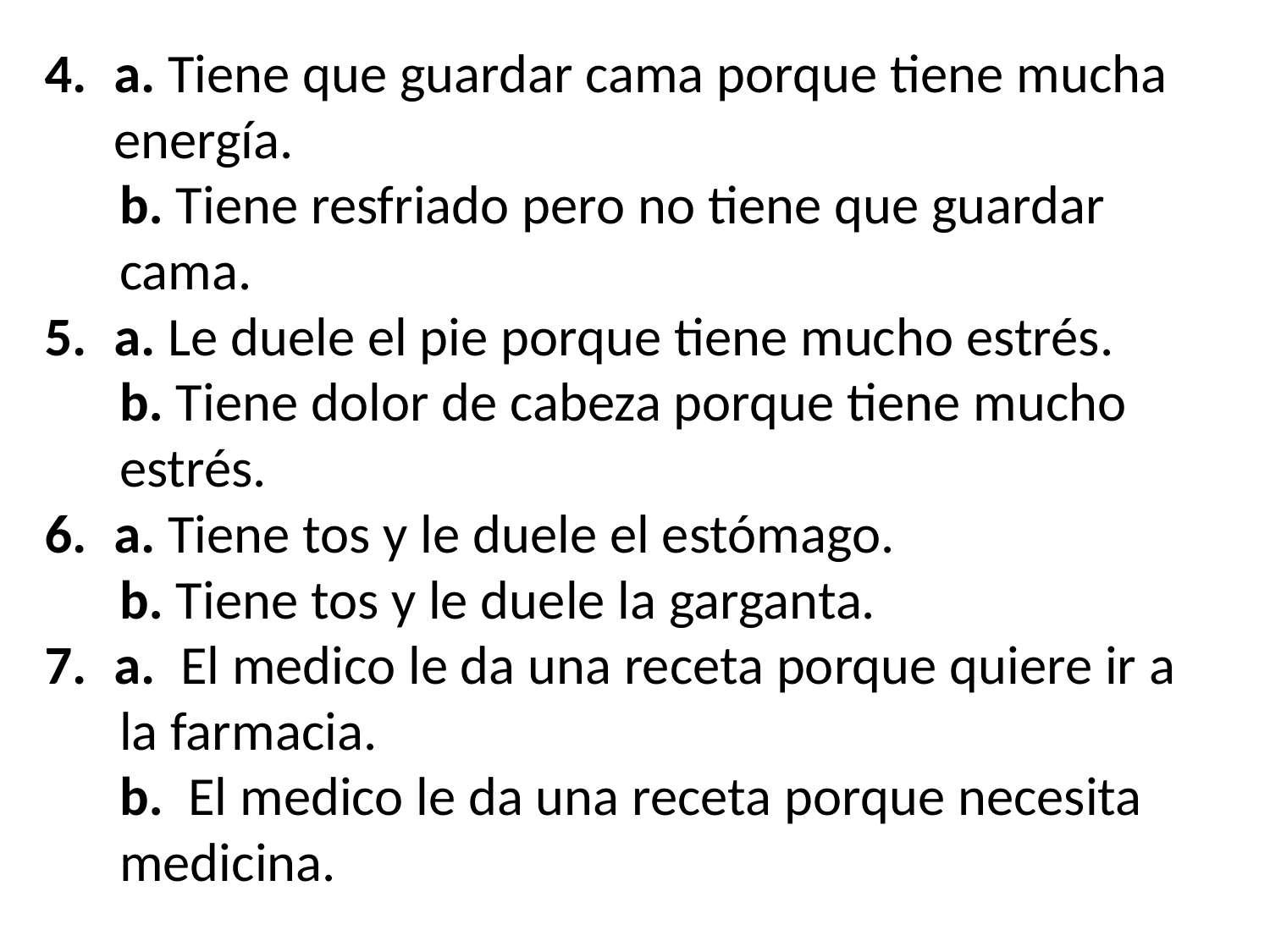

a. Tiene que guardar cama porque tiene mucha energía.
      b. Tiene resfriado pero no tiene que guardar
      cama.
a. Le duele el pie porque tiene mucho estrés.
      b. Tiene dolor de cabeza porque tiene mucho
      estrés.
a. Tiene tos y le duele el estómago.
      b. Tiene tos y le duele la garganta.
a.  El medico le da una receta porque quiere ir a
      la farmacia.
      b.  El medico le da una receta porque necesita
      medicina.